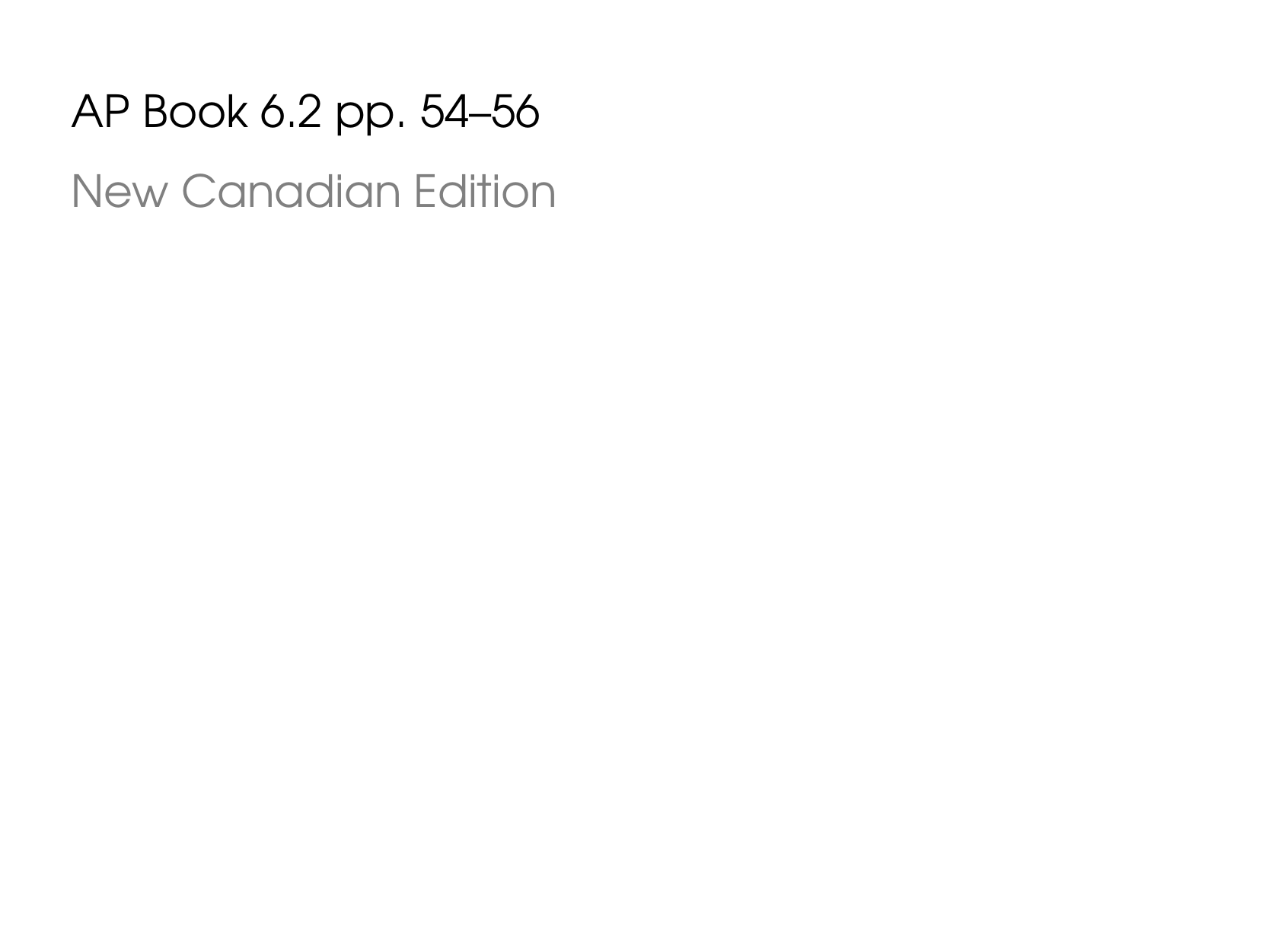

AP Book 6.2 pp. 54–56
New Canadian Edition